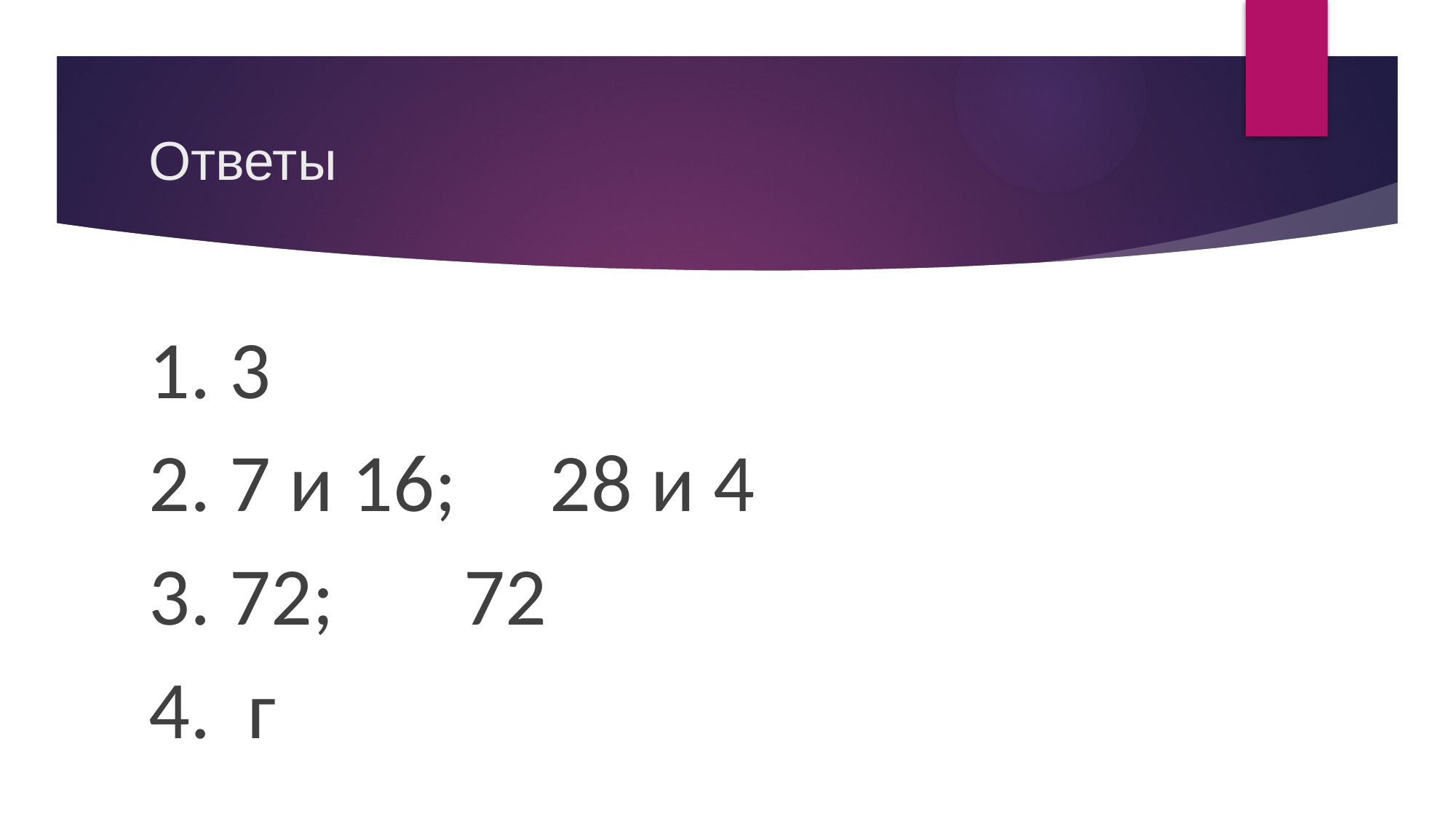

# Ответы
1. 3
2. 7 и 16;     28 и 4
3. 72;       72
4.  г